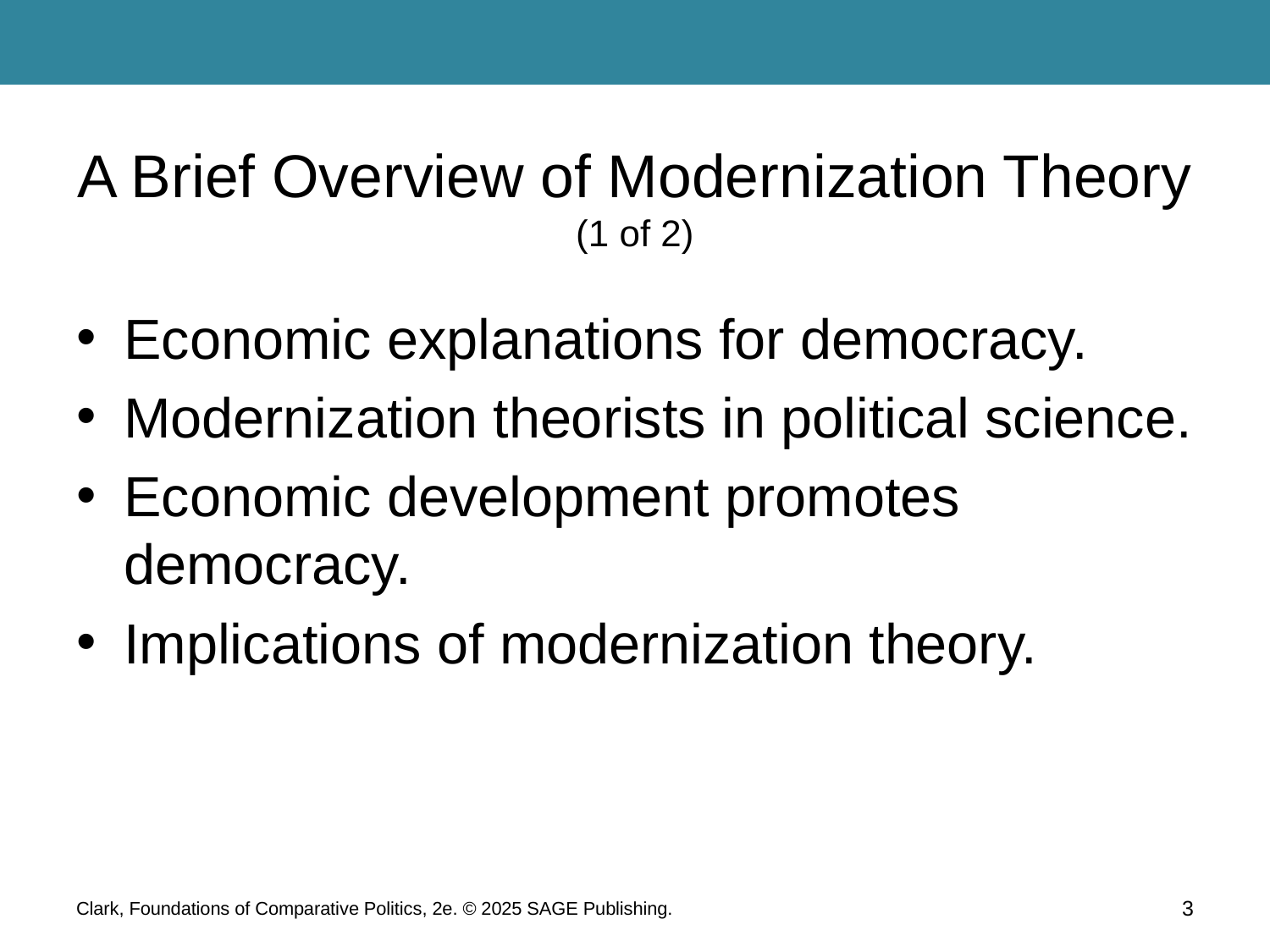

# A Brief Overview of Modernization Theory (1 of 2)
Economic explanations for democracy.
Modernization theorists in political science.
Economic development promotes democracy.
Implications of modernization theory.
Clark, Foundations of Comparative Politics, 2e. © 2025 SAGE Publishing.
3